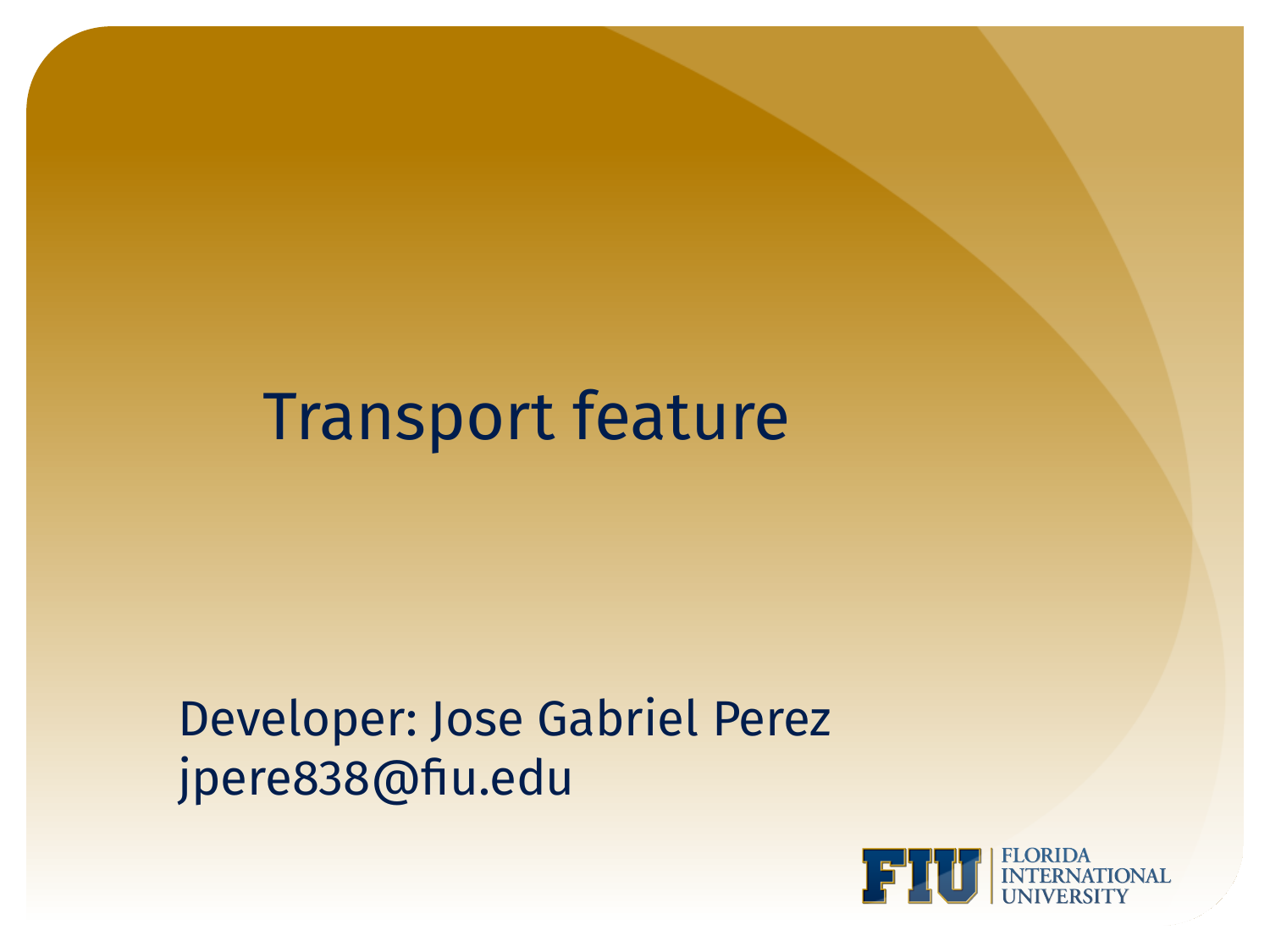

# Transport feature
Developer: Jose Gabriel Perez
jpere838@fiu.edu